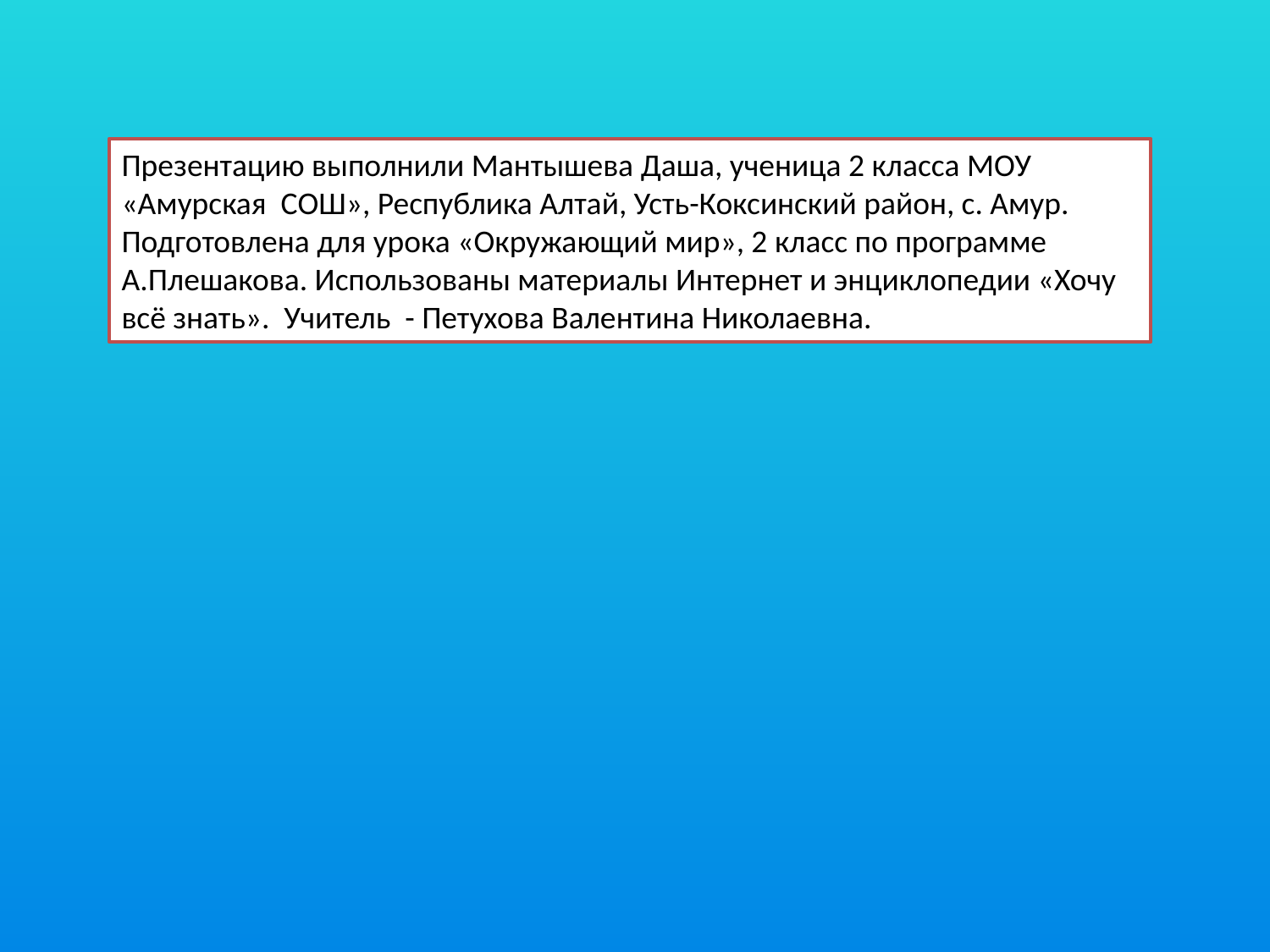

Презентацию выполнили Мантышева Даша, ученица 2 класса МОУ «Амурская  СОШ», Республика Алтай, Усть-Коксинский район, с. Амур.   Подготовлена для урока «Окружающий мир», 2 класс по программе А.Плешакова. Использованы материалы Интернет и энциклопедии «Хочу всё знать».  Учитель  - Петухова Валентина Николаевна.